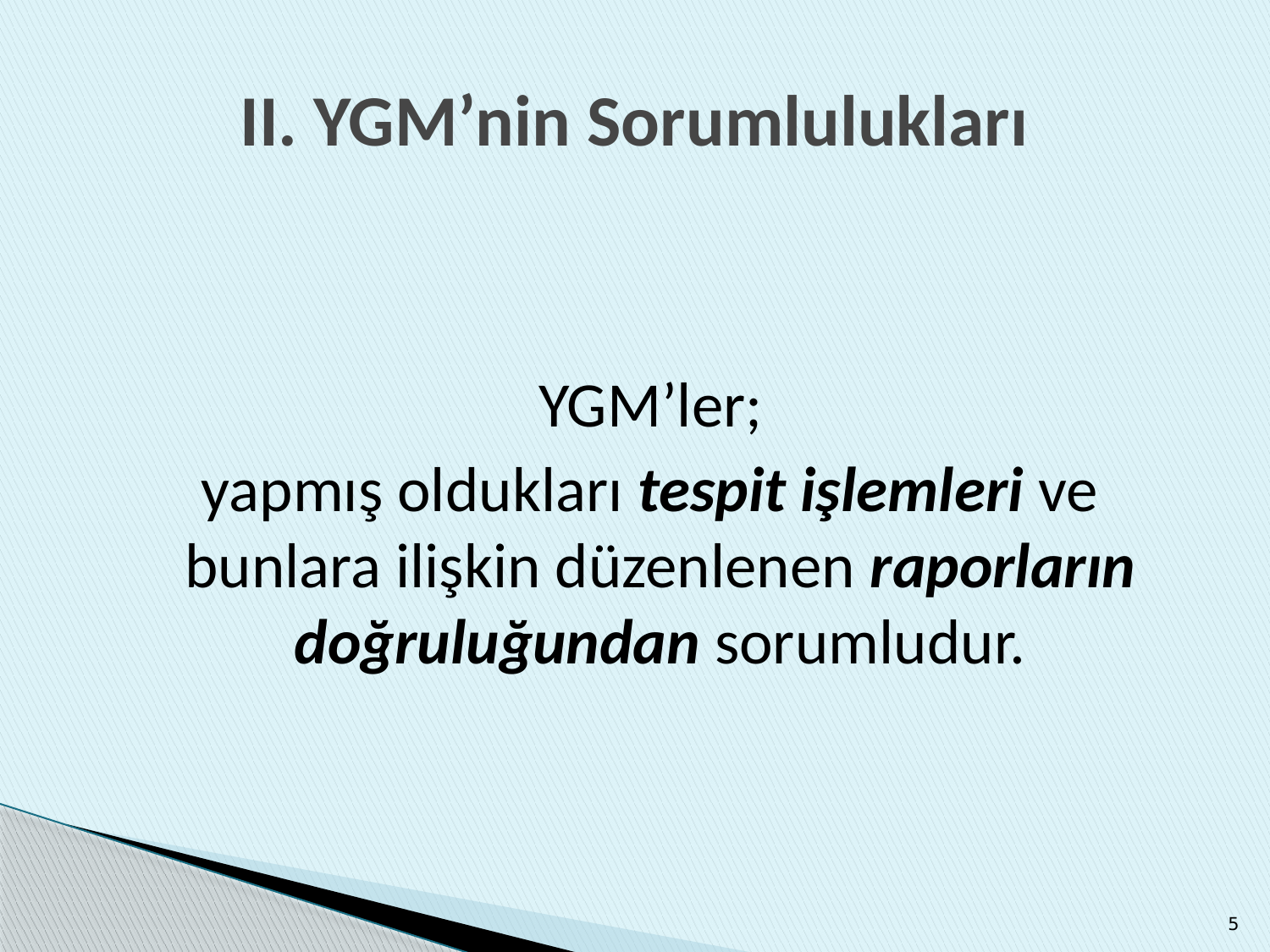

# II. YGM’nin Sorumlulukları

 YGM’ler;
 yapmış oldukları tespit işlemleri ve bunlara ilişkin düzenlenen raporların doğruluğundan sorumludur.
5